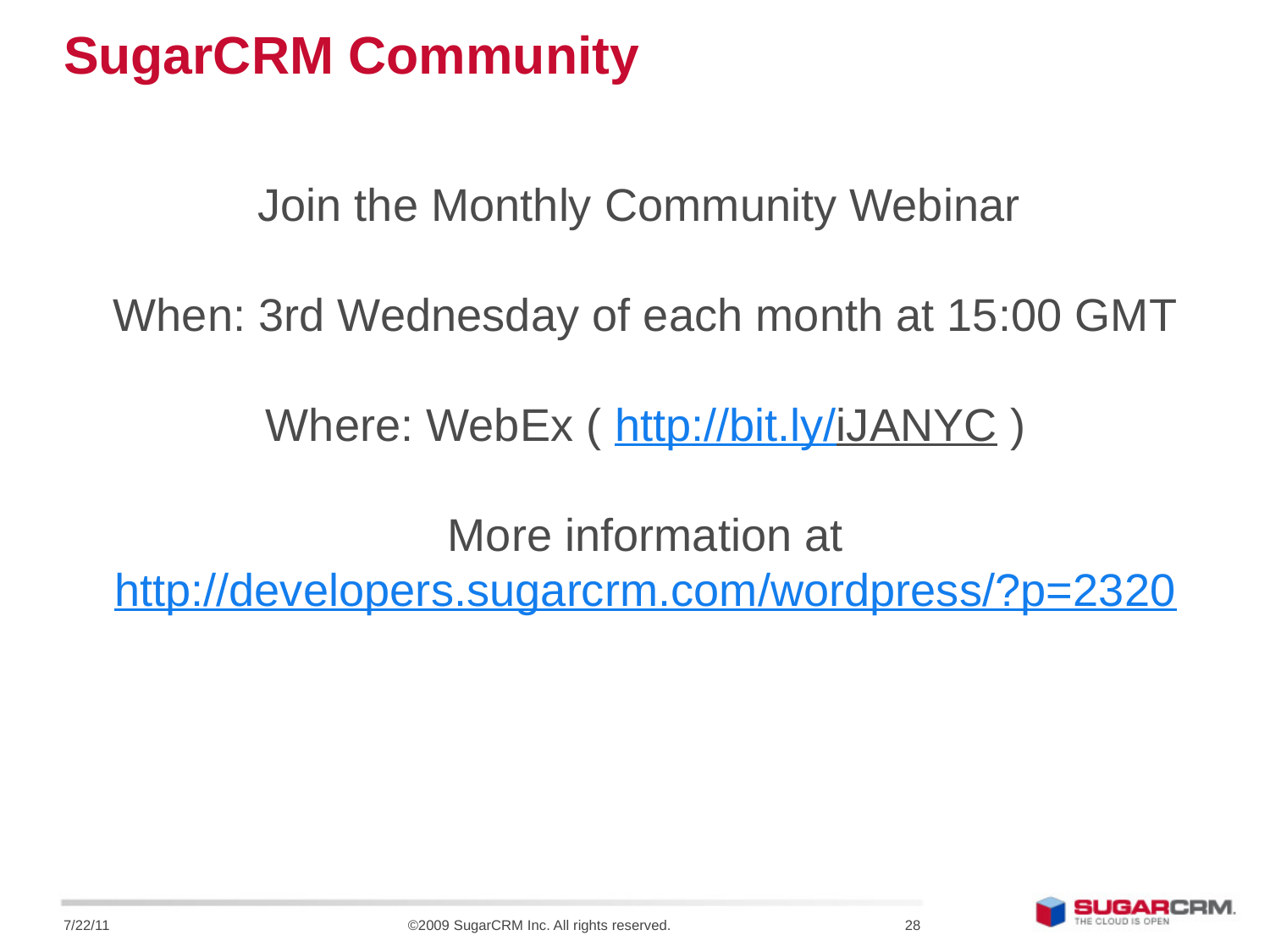

# SugarCRM Community
Join the Monthly Community Webinar

When: 3rd Wednesday of each month at 15:00 GMT

Where: WebEx ( http://bit.ly/iJANYC )

More information at
http://developers.sugarcrm.com/wordpress/?p=2320
7/22/11
©2009 SugarCRM Inc. All rights reserved.
28